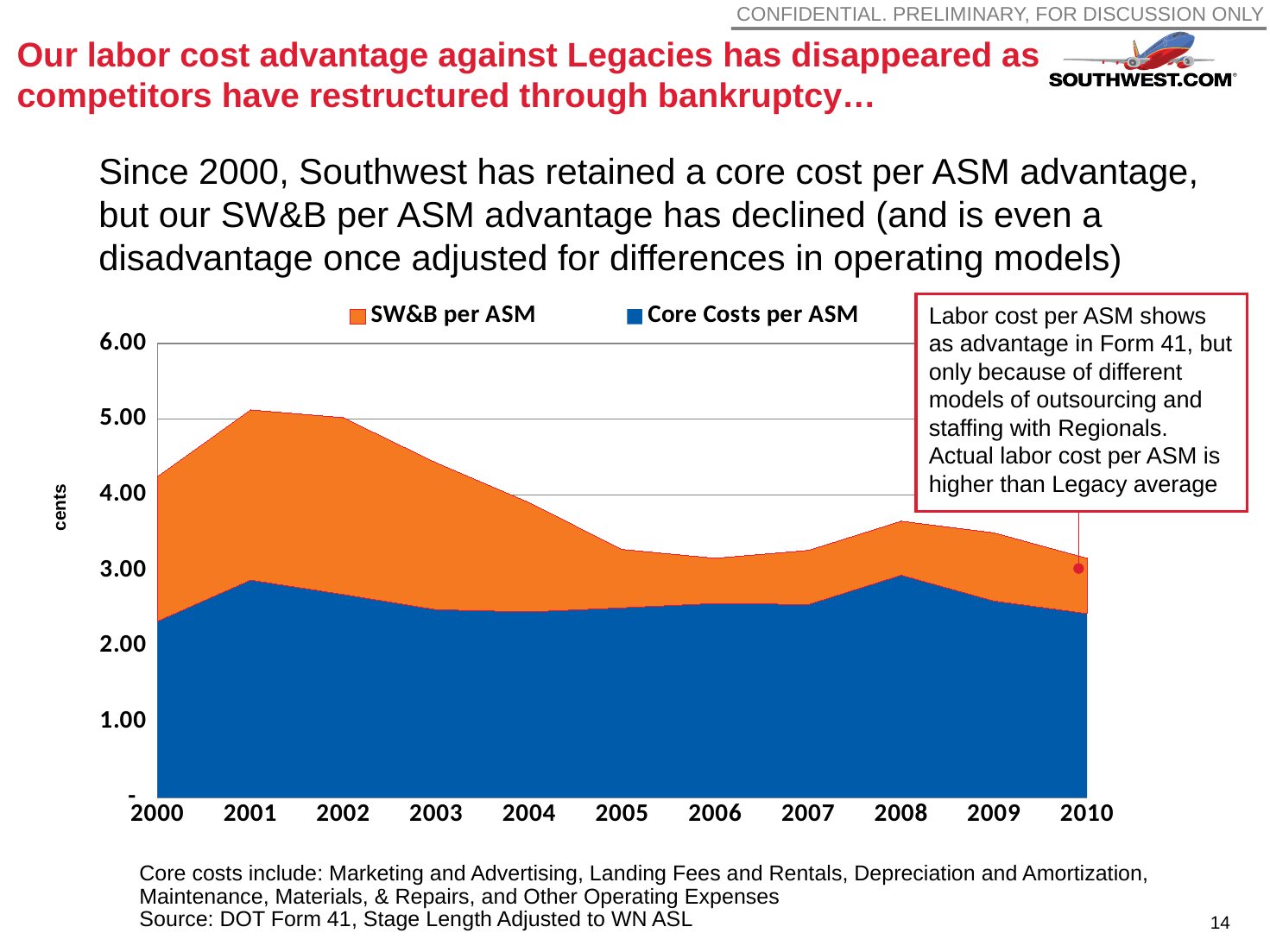

CONFIDENTIAL. PRELIMINARY, FOR DISCUSSION ONLY
# Our labor cost advantage against Legacies has disappeared as competitors have restructured through bankruptcy…
Since 2000, Southwest has retained a core cost per ASM advantage, but our SW&B per ASM advantage has declined (and is even a disadvantage once adjusted for differences in operating models)
Labor cost per ASM shows as advantage in Form 41, but only because of different models of outsourcing and staffing with Regionals. Actual labor cost per ASM is higher than Legacy average

### Chart

| Category | Core Costs per ASM | SW&B per ASM |
|---|---|---|
| 2000 | 2.3306819366962737 | 1.912638277791854 |
| 2001 | 2.8744017636197037 | 2.247332484476041 |
| 2002 | 2.683571656070293 | 2.3357641146417327 |
| 2003 | 2.4832630741487725 | 1.940518286393217 |
| 2004 | 2.4534696032768544 | 1.444432004845306 |
| 2005 | 2.507114278338524 | 0.7718801281094805 |
| 2006 | 2.565211794894248 | 0.5967696712112827 |
| 2007 | 2.550798266470602 | 0.7151632047598282 |
| 2008 | 2.9397558184385173 | 0.7125191056386485 |
| 2009 | 2.597223284846299 | 0.9009769665831804 |
| 2010 | 2.4320714139749415 | 0.7304514526087127 |
cents
Core costs include: Marketing and Advertising, Landing Fees and Rentals, Depreciation and Amortization, Maintenance, Materials, & Repairs, and Other Operating Expenses
Source: DOT Form 41, Stage Length Adjusted to WN ASL
14